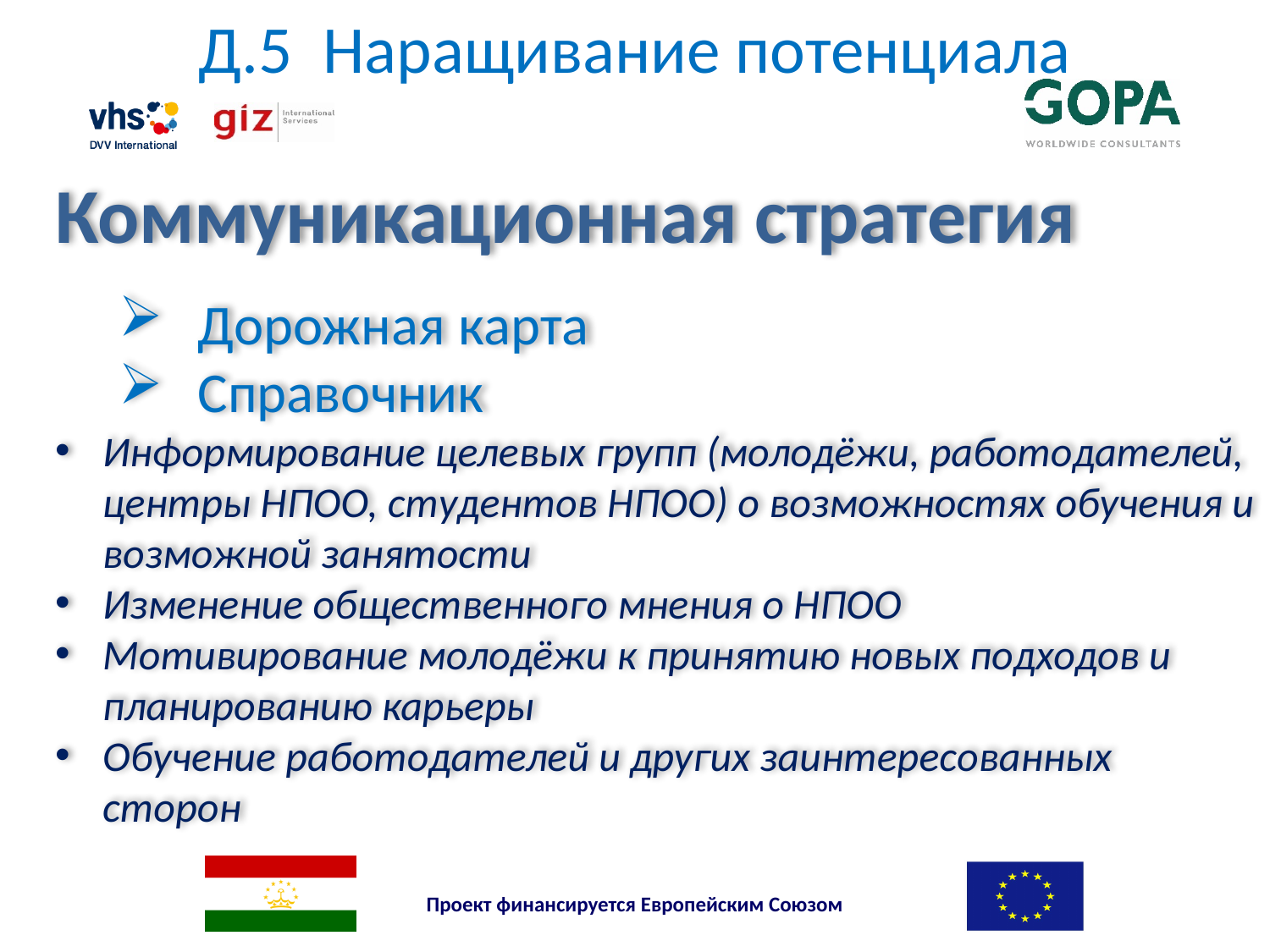

# Д.5  Наращивание потенциала
Коммуникационная стратегия

Дорожная карта
Справочник
Информирование целевых групп (молодёжи, работодателей, центры НПОО, студентов НПОО) о возможностях обучения и возможной занятости
Изменение общественного мнения о НПОО
Мотивирование молодёжи к принятию новых подходов и планированию карьеры
Обучение работодателей и других заинтересованных сторон
Проект финансируется Европейским Союзом